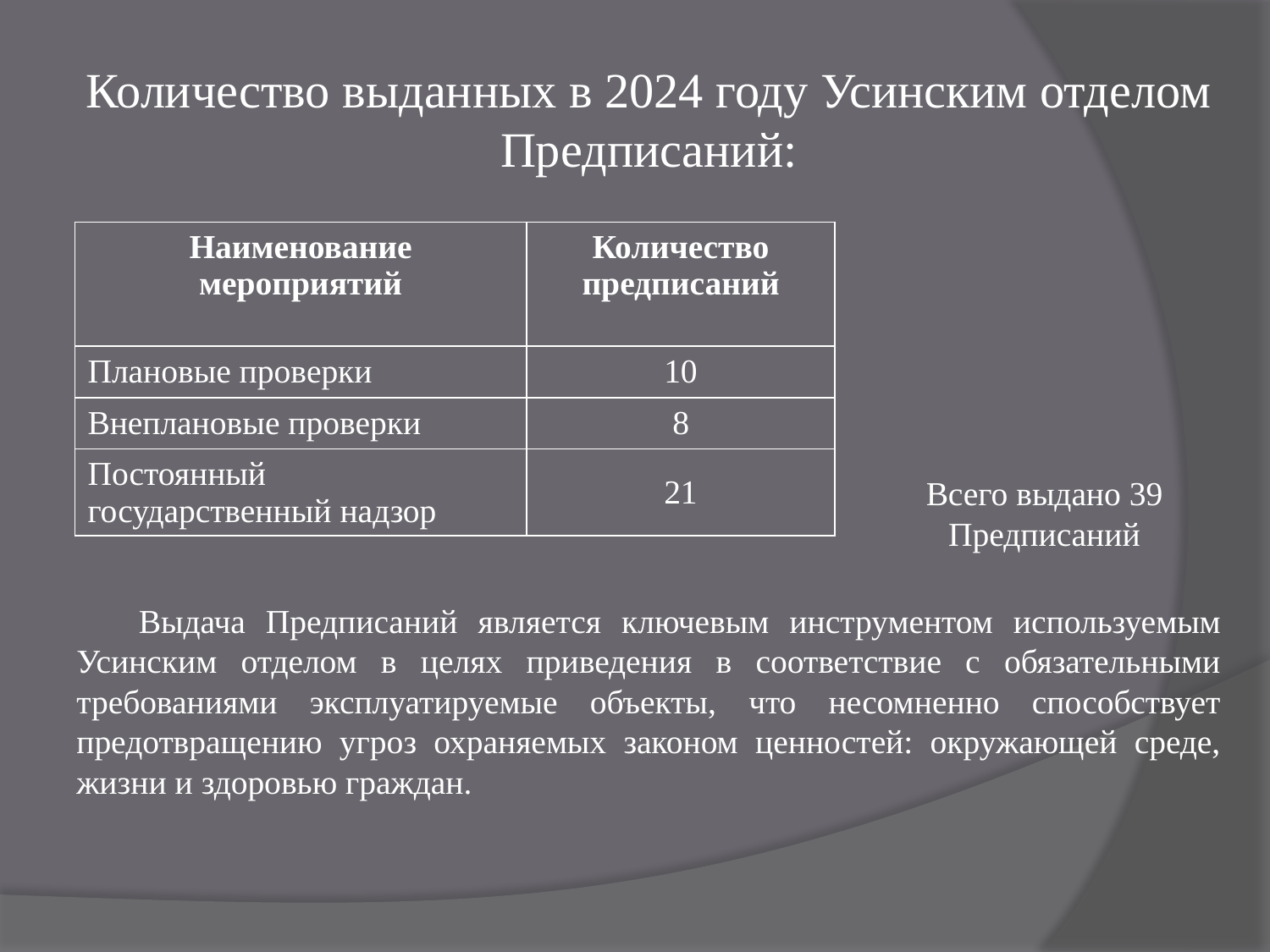

# Количество выданных в 2024 году Усинским отделом Предписаний:
| Наименование мероприятий | Количество предписаний |
| --- | --- |
| Плановые проверки | 10 |
| Внеплановые проверки | 8 |
| Постоянный государственный надзор | 21 |
Всего выдано 39 Предписаний
Выдача Предписаний является ключевым инструментом используемым Усинским отделом в целях приведения в соответствие с обязательными требованиями эксплуатируемые объекты, что несомненно способствует предотвращению угроз охраняемых законом ценностей: окружающей среде, жизни и здоровью граждан.